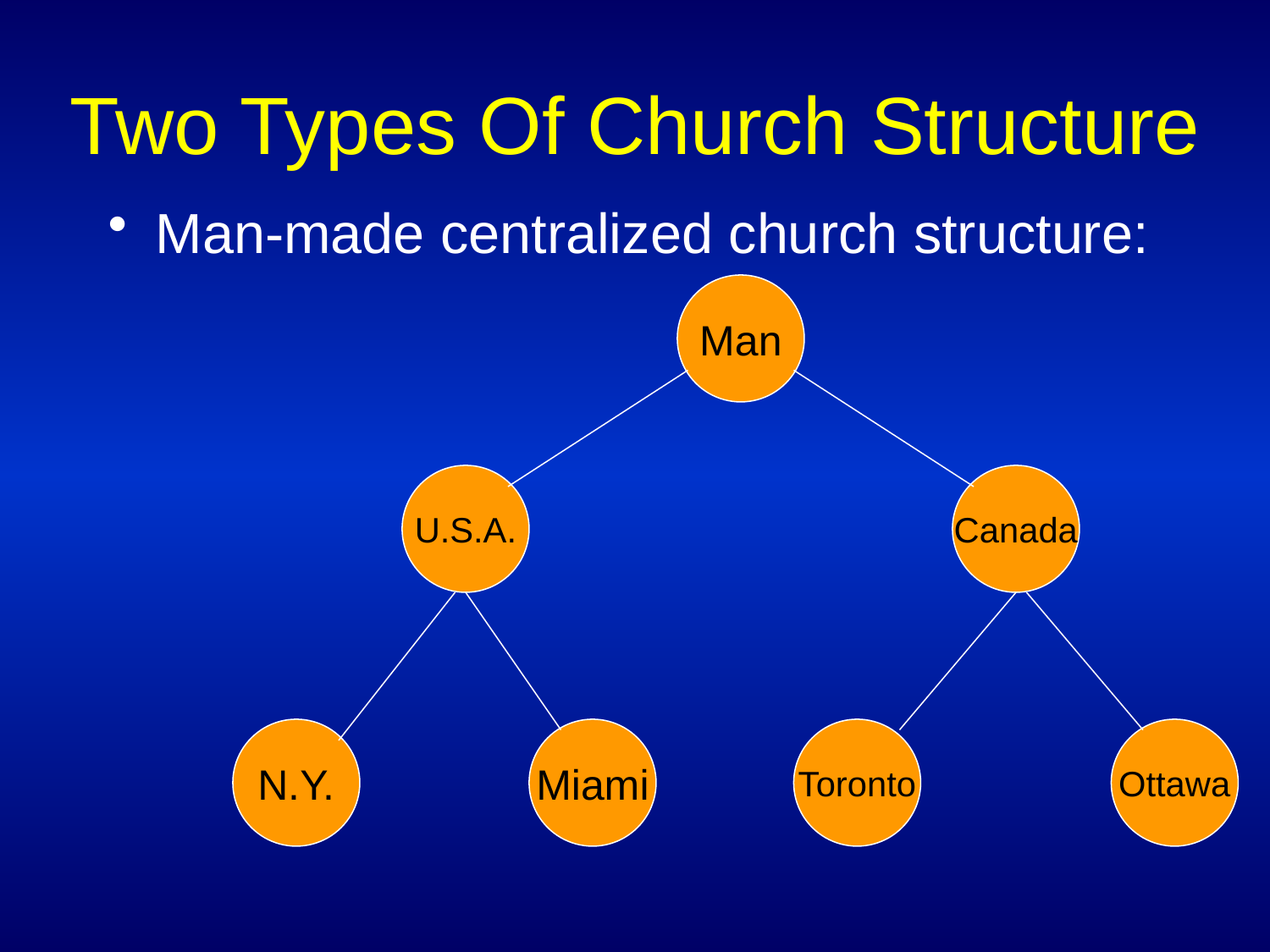

# Two Types Of Church Structure
Man-made centralized church structure:
Man

U.S.A.
Canada

N.Y.
Miami
Toronto
Ottawa